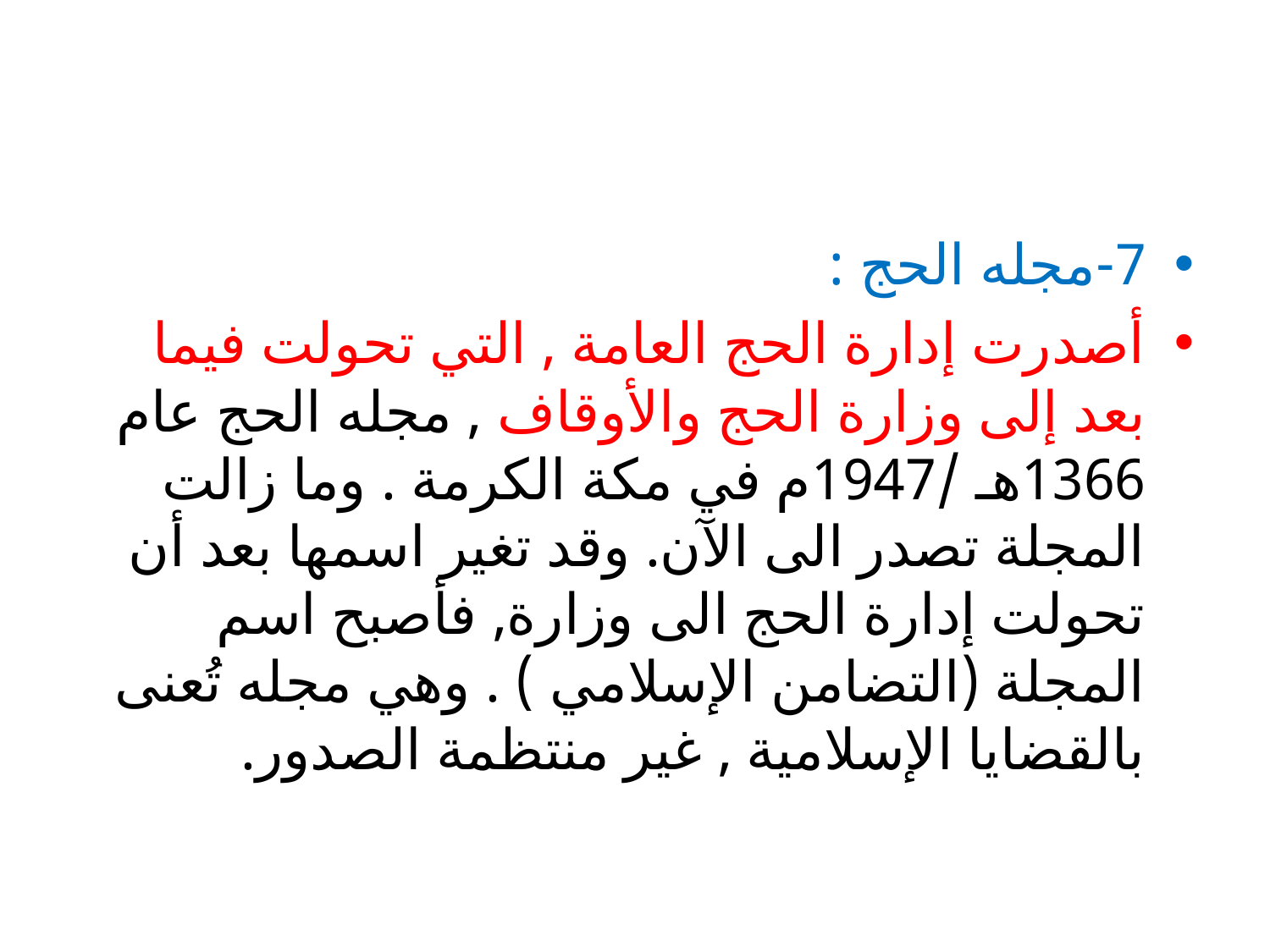

#
7-مجله الحج :
أصدرت إدارة الحج العامة , التي تحولت فيما بعد إلى وزارة الحج والأوقاف , مجله الحج عام 1366هـ /1947م في مكة الكرمة . وما زالت المجلة تصدر الى الآن. وقد تغير اسمها بعد أن تحولت إدارة الحج الى وزارة, فأصبح اسم المجلة (التضامن الإسلامي ) . وهي مجله تُعنى بالقضايا الإسلامية , غير منتظمة الصدور.